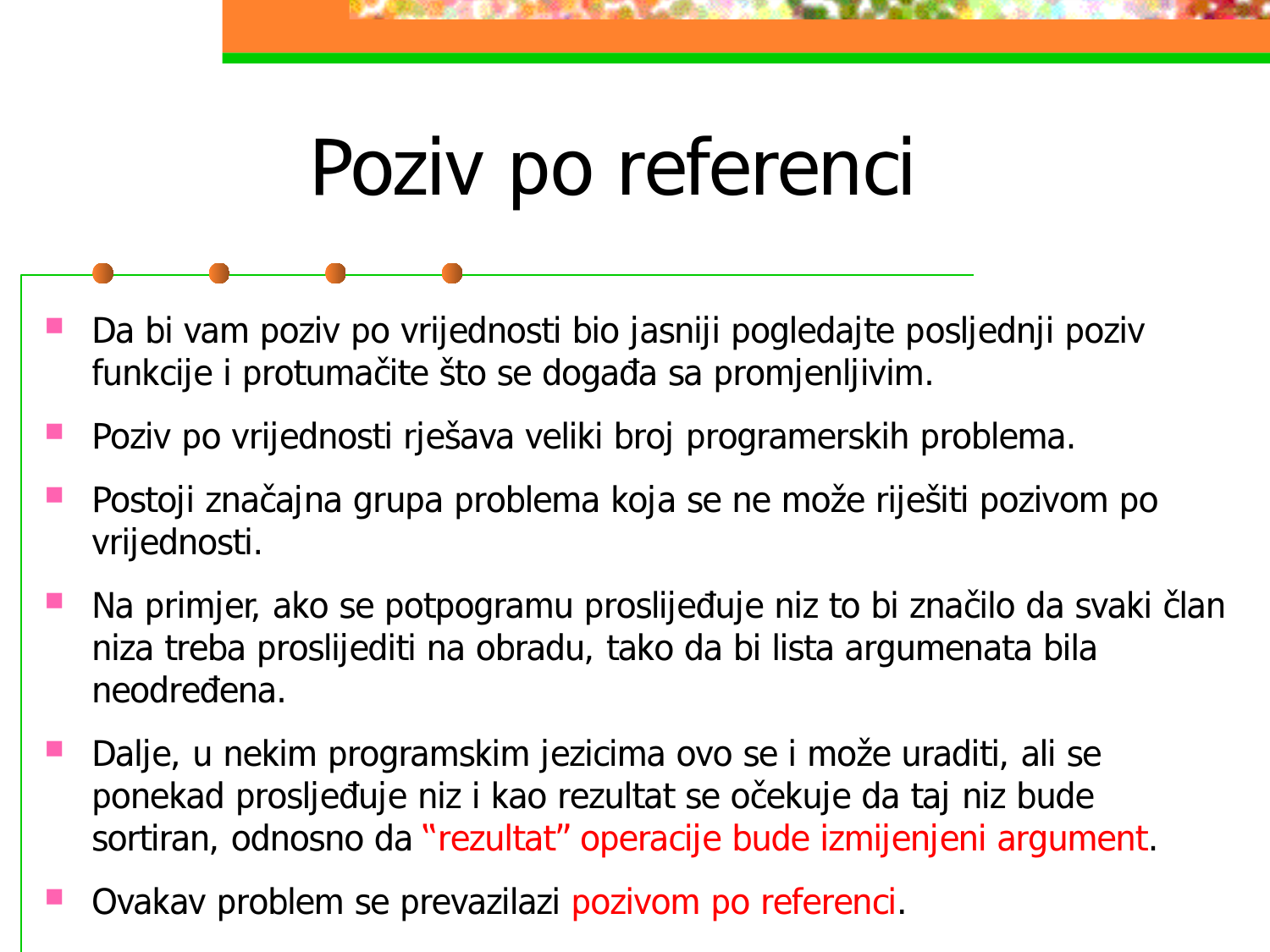

# Poziv po referenci
Da bi vam poziv po vrijednosti bio jasniji pogledajte posljednji poziv funkcije i protumačite što se događa sa promjenljivim.
Poziv po vrijednosti rješava veliki broj programerskih problema.
Postoji značajna grupa problema koja se ne može riješiti pozivom po vrijednosti.
Na primjer, ako se potpogramu proslijeđuje niz to bi značilo da svaki član niza treba proslijediti na obradu, tako da bi lista argumenata bila neodređena.
Dalje, u nekim programskim jezicima ovo se i može uraditi, ali se ponekad prosljeđuje niz i kao rezultat se očekuje da taj niz bude sortiran, odnosno da “rezultat” operacije bude izmijenjeni argument.
Ovakav problem se prevazilazi pozivom po referenci.